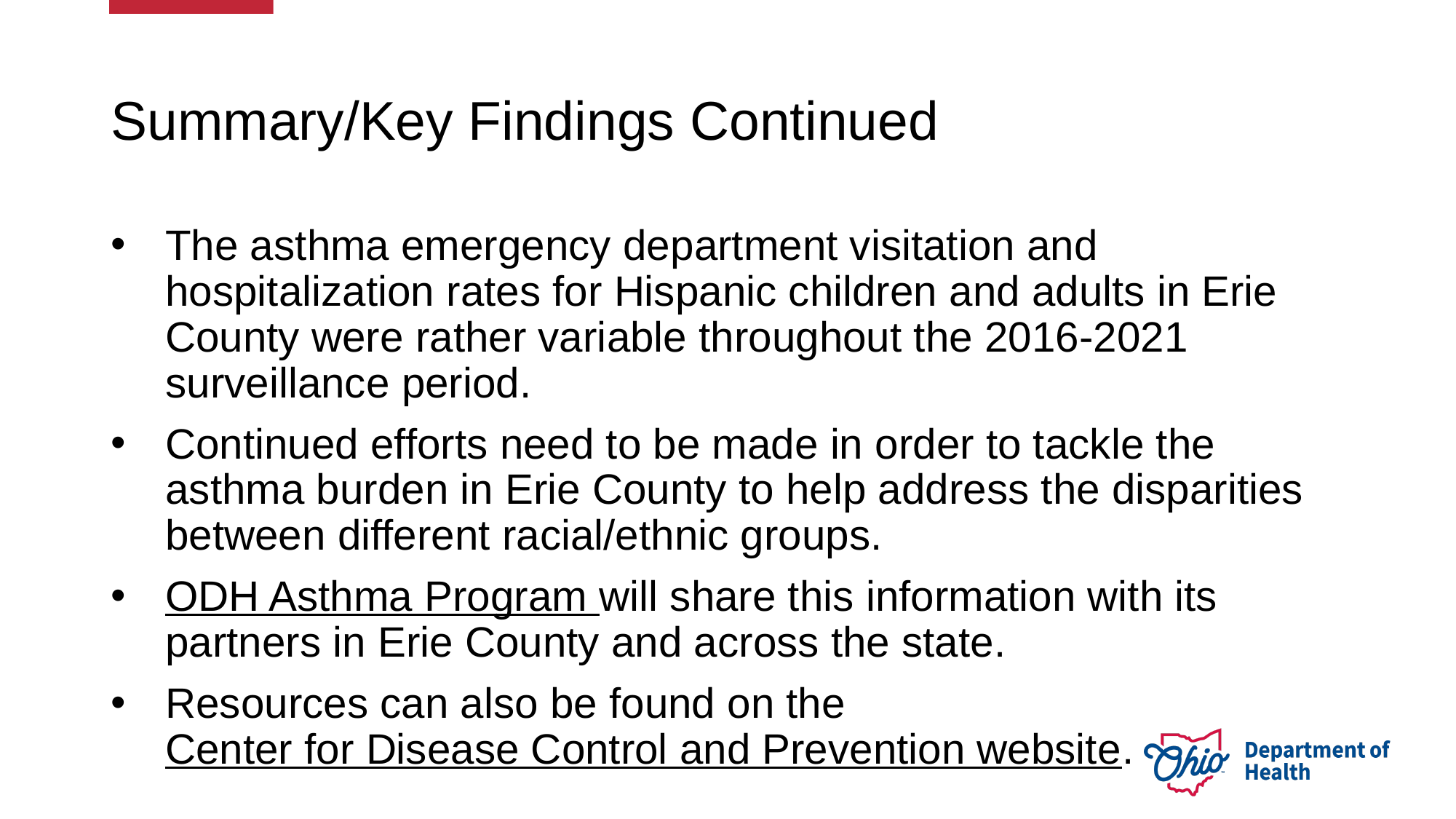

# Summary/Key Findings Continued
The asthma emergency department visitation and hospitalization rates for Hispanic children and adults in Erie County were rather variable throughout the 2016-2021 surveillance period.
Continued efforts need to be made in order to tackle the asthma burden in Erie County to help address the disparities between different racial/ethnic groups.
ODH Asthma Program will share this information with its partners in Erie County and across the state.
Resources can also be found on the Center for Disease Control and Prevention website.